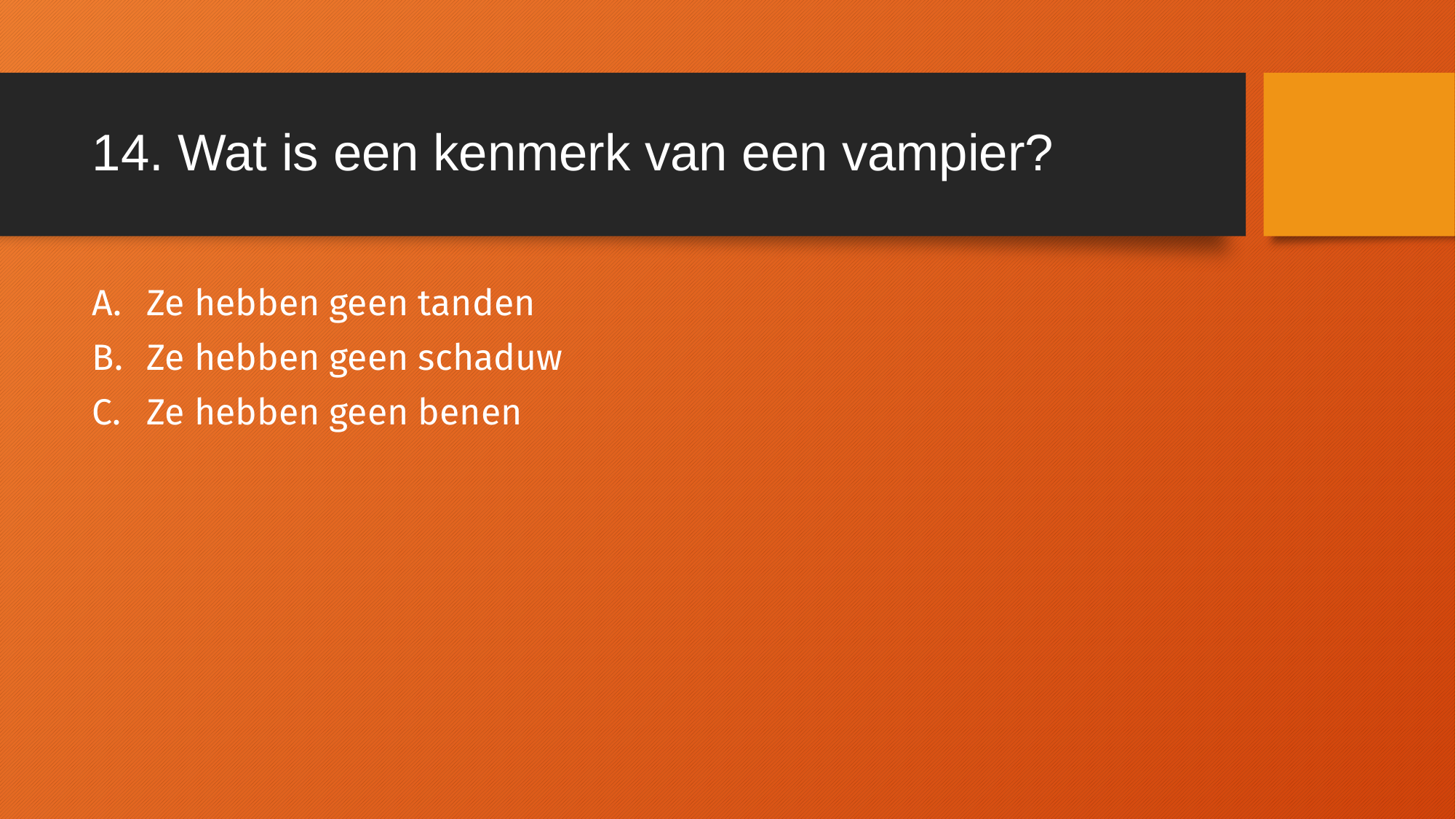

# 14. Wat is een kenmerk van een vampier?
Ze hebben geen tanden
Ze hebben geen schaduw
Ze hebben geen benen